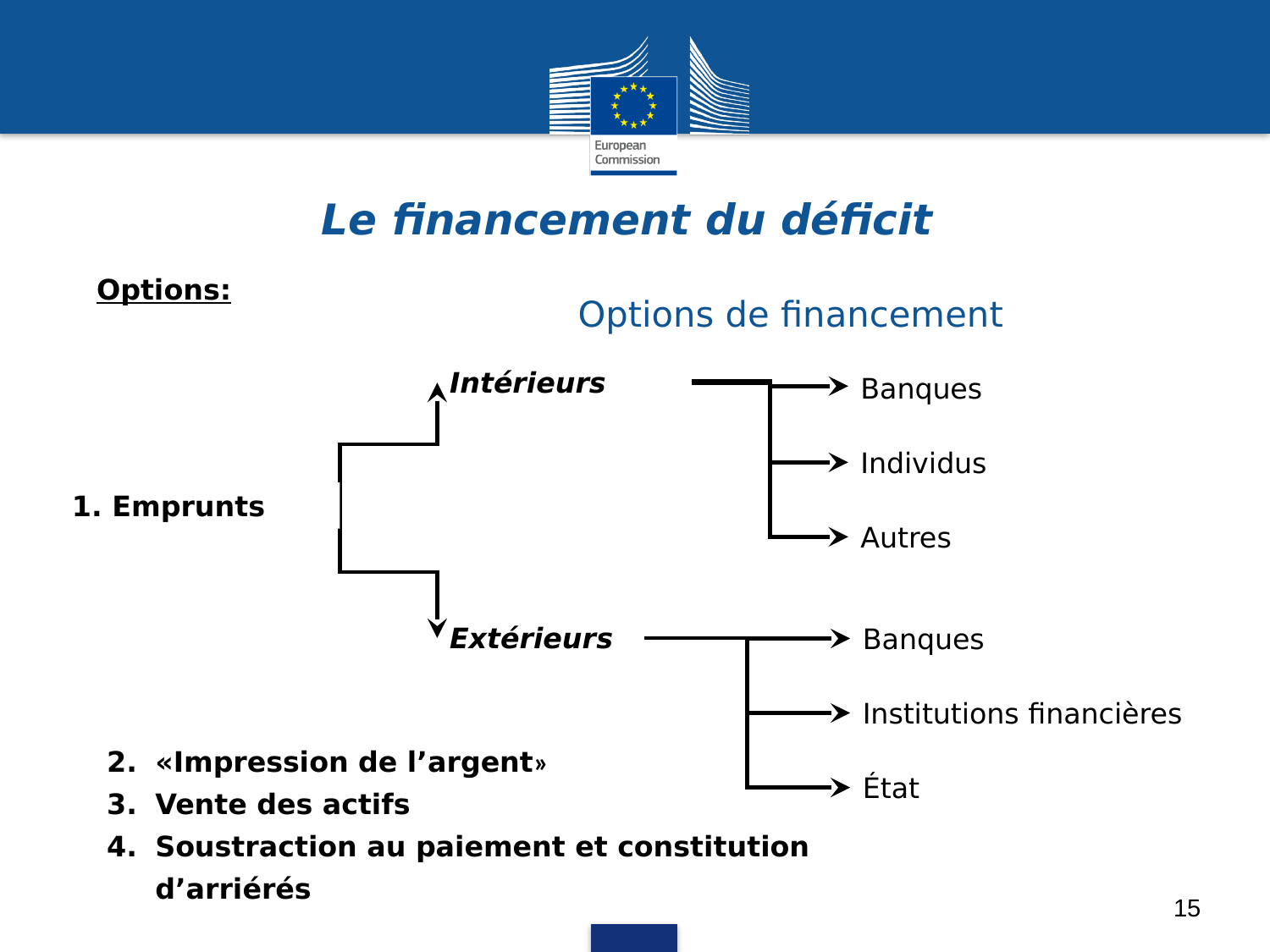

# Le financement du déficit

Options:
Intérieurs
Extérieurs
Banques
Individus
Autres
1. Emprunts
Banques
Institutions financières
État
2.	«Impression de l’argent»
3.	Vente des actifs
4.	Soustraction au paiement et constitution d’arriérés
Options de financement
15